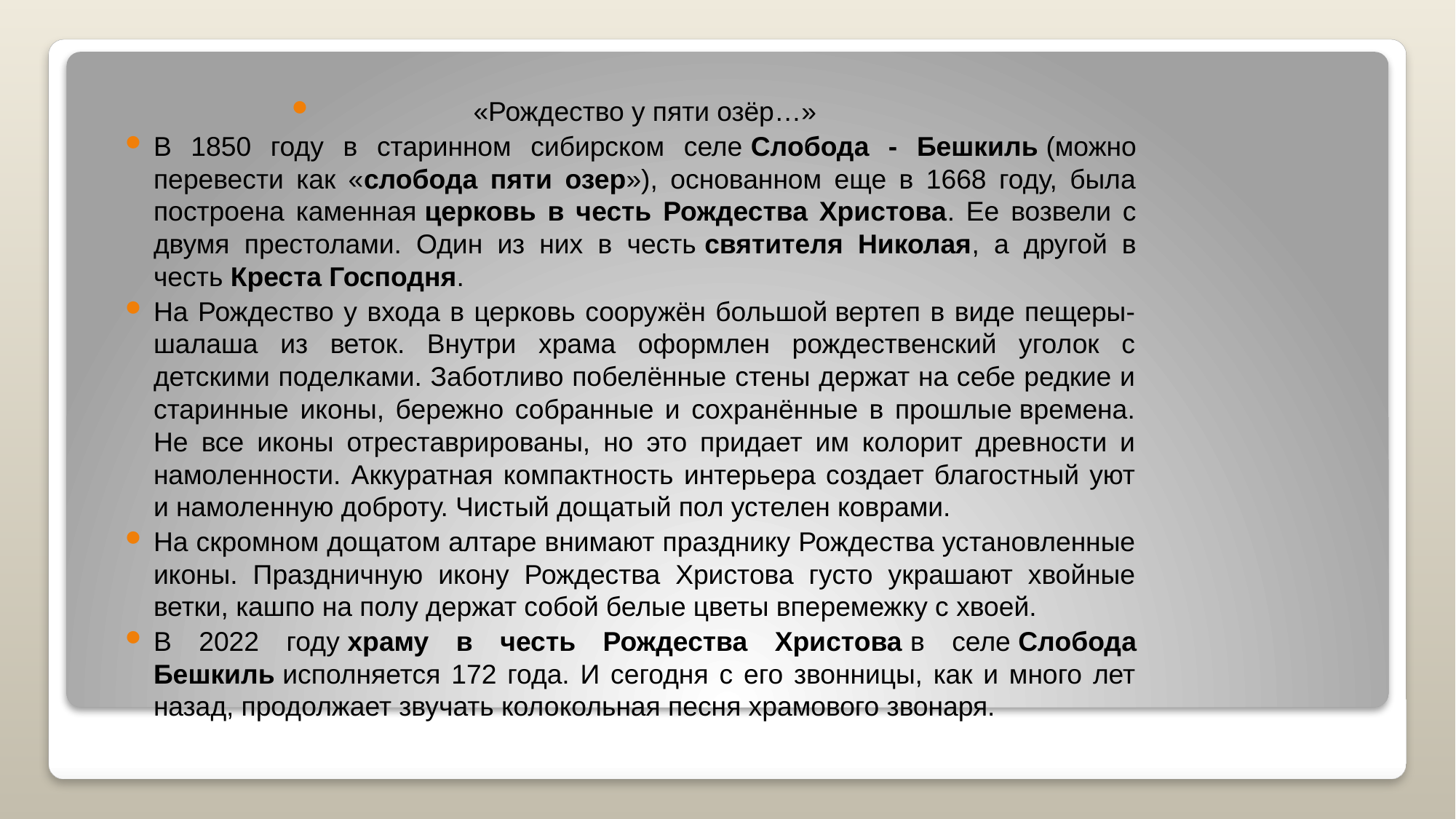

«Рождество у пяти озёр…»
В 1850 году в старинном сибирском селе Слобода - Бешкиль (можно перевести как «слобода пяти озер»), основанном еще в 1668 году, была построена каменная церковь в честь Рождества Христова. Ее возвели с двумя престолами. Один из них в честь святителя Николая, а другой в честь Креста Господня.
На Рождество у входа в церковь сооружён большой вертеп в виде пещеры-шалаша из веток. Внутри храма оформлен рождественский уголок с детскими поделками. Заботливо побелённые стены держат на себе редкие и старинные иконы, бережно собранные и сохранённые в прошлые времена. Не все иконы отреставрированы, но это придает им колорит древности и намоленности. Аккуратная компактность интерьера создает благостный уют и намоленную доброту. Чистый дощатый пол устелен коврами.
На скромном дощатом алтаре внимают празднику Рождества установленные иконы. Праздничную икону Рождества Христова густо украшают хвойные ветки, кашпо на полу держат собой белые цветы вперемежку с хвоей.
В 2022 году храму в честь Рождества Христова в селе Слобода Бешкиль исполняется 172 года. И сегодня с его звонницы, как и много лет назад, продолжает звучать колокольная песня храмового звонаря.

#